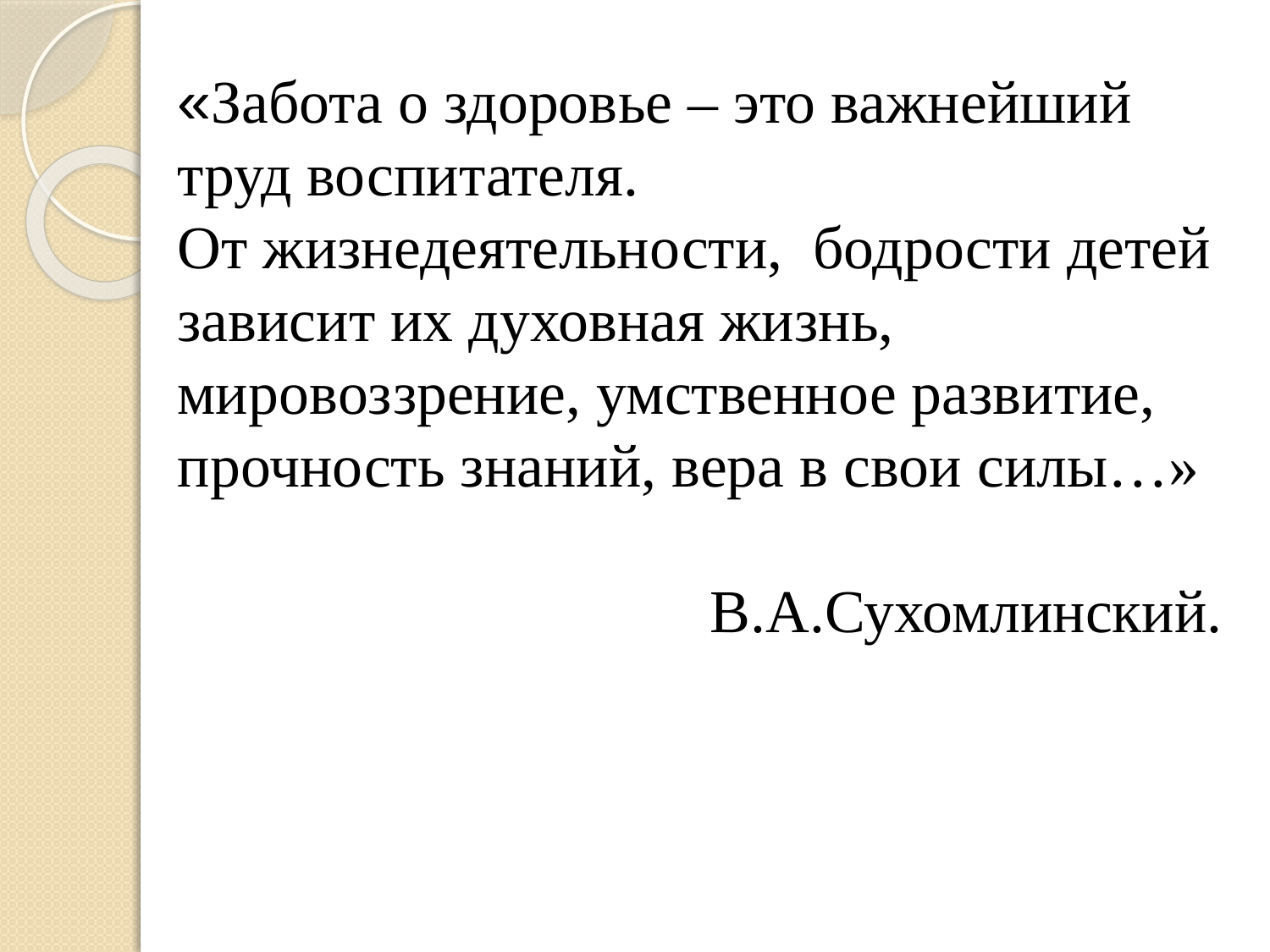

«Забота о здоровье – это важнейший     труд воспитателя.
От жизнедеятельности,  бодрости детей
зависит их духовная жизнь, мировоззрение, умственное развитие, прочность знаний, вера в свои силы…»
                                       В.А.Сухомлинский.